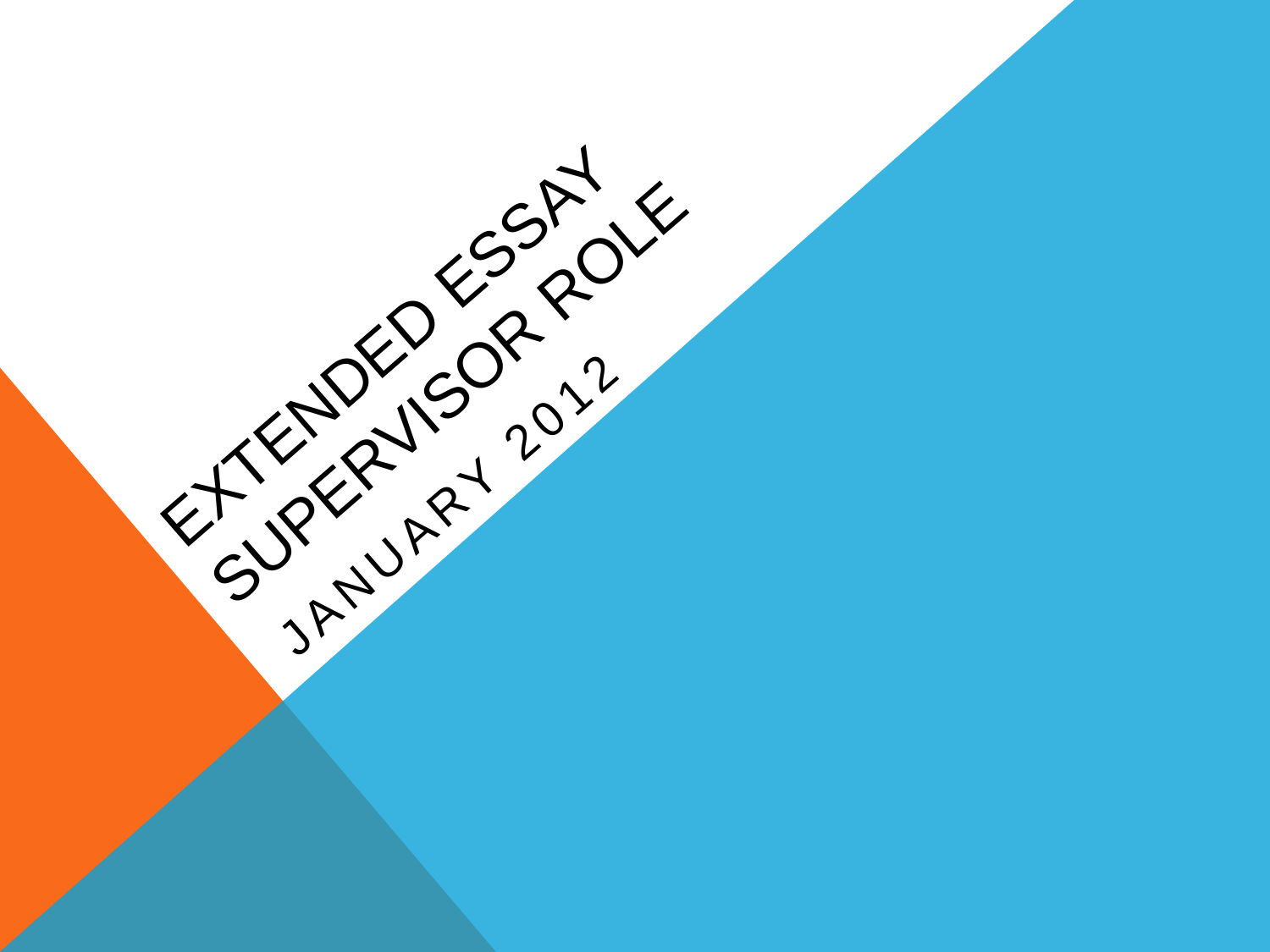

# Extended Essay Supervisor Role
January 2012